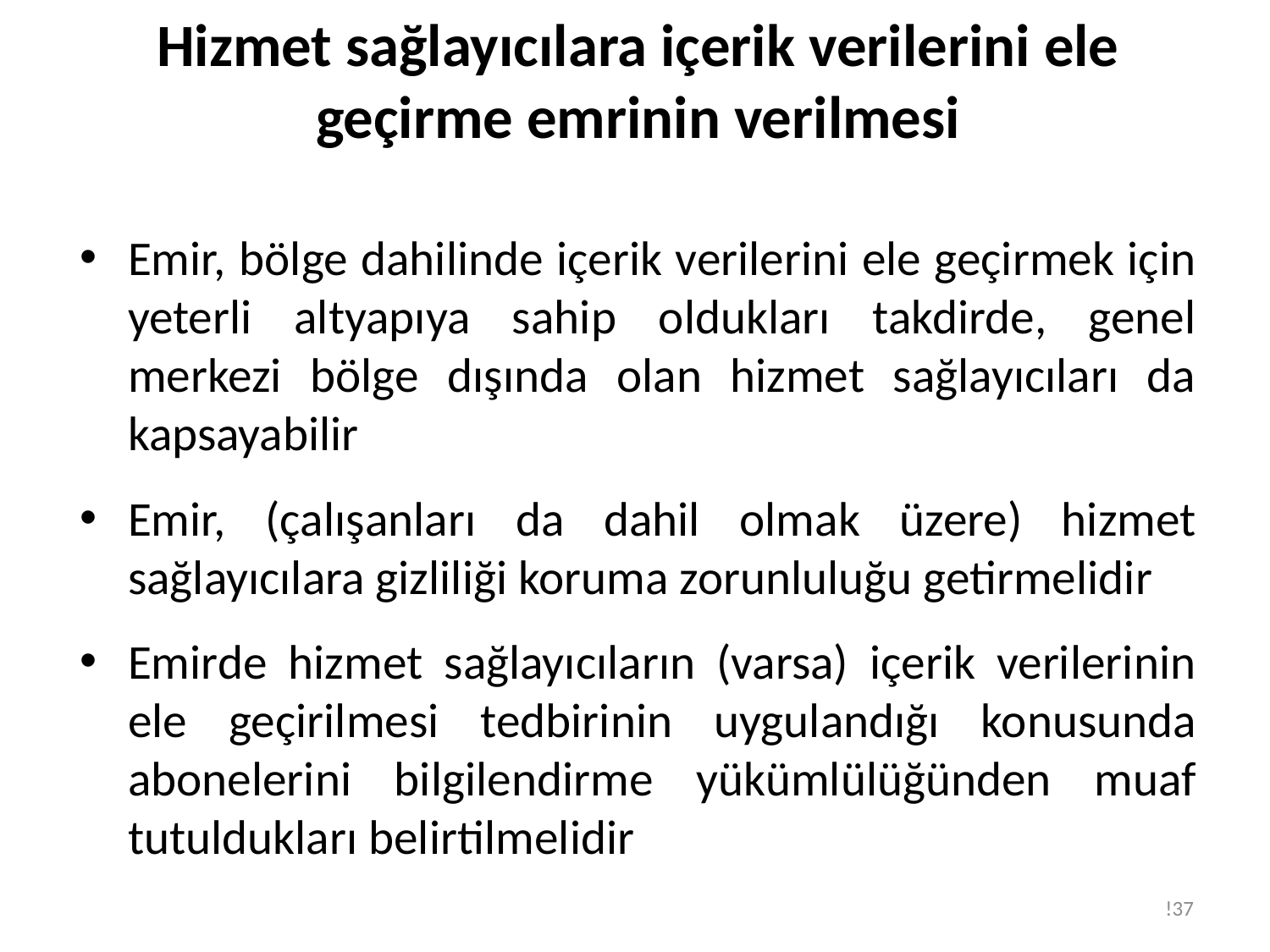

# Hizmet sağlayıcılara içerik verilerini ele geçirme emrinin verilmesi
Emir, bölge dahilinde içerik verilerini ele geçirmek için yeterli altyapıya sahip oldukları takdirde, genel merkezi bölge dışında olan hizmet sağlayıcıları da kapsayabilir
Emir, (çalışanları da dahil olmak üzere) hizmet sağlayıcılara gizliliği koruma zorunluluğu getirmelidir
Emirde hizmet sağlayıcıların (varsa) içerik verilerinin ele geçirilmesi tedbirinin uygulandığı konusunda abonelerini bilgilendirme yükümlülüğünden muaf tutuldukları belirtilmelidir
!37